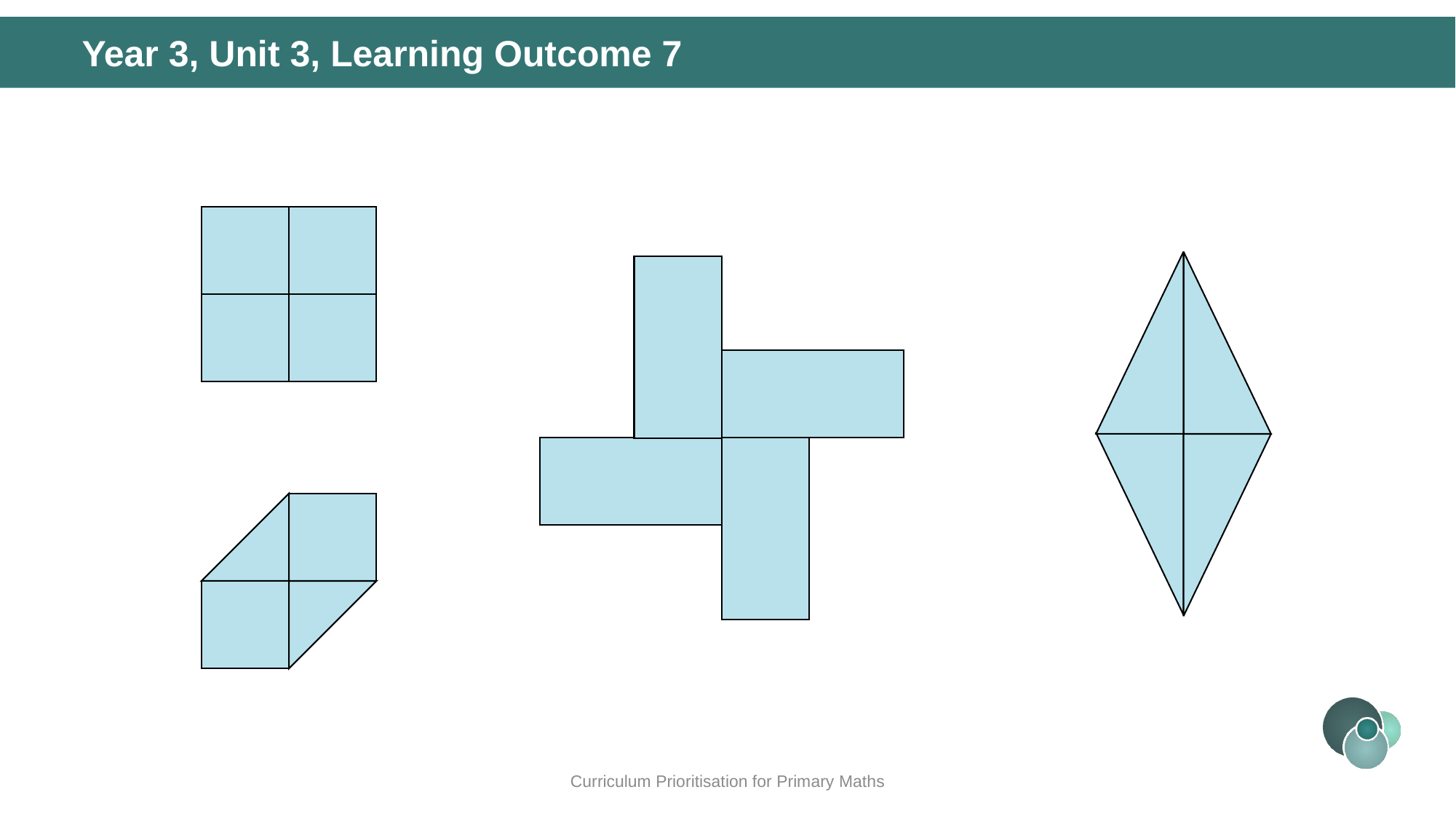

Year 3, Unit 3, Learning Outcome 7

Curriculum Prioritisation for Primary Maths